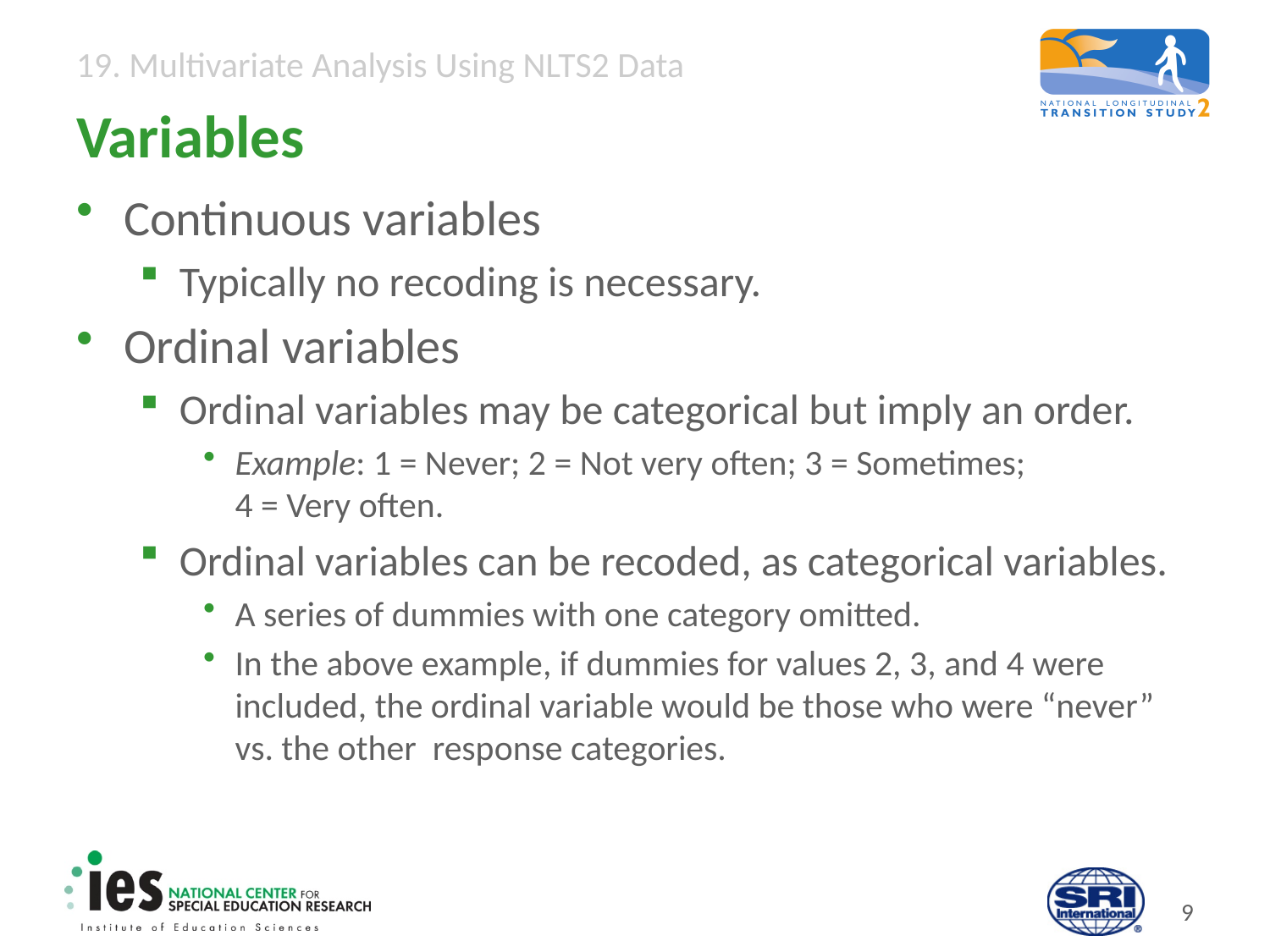

# Variables
Continuous variables
Typically no recoding is necessary.
Ordinal variables
Ordinal variables may be categorical but imply an order.
Example: 1 = Never; 2 = Not very often; 3 = Sometimes;
4 = Very often.
Ordinal variables can be recoded, as categorical variables.
A series of dummies with one category omitted.
In the above example, if dummies for values 2, 3, and 4 were included, the ordinal variable would be those who were “never” vs. the other  response categories.
9